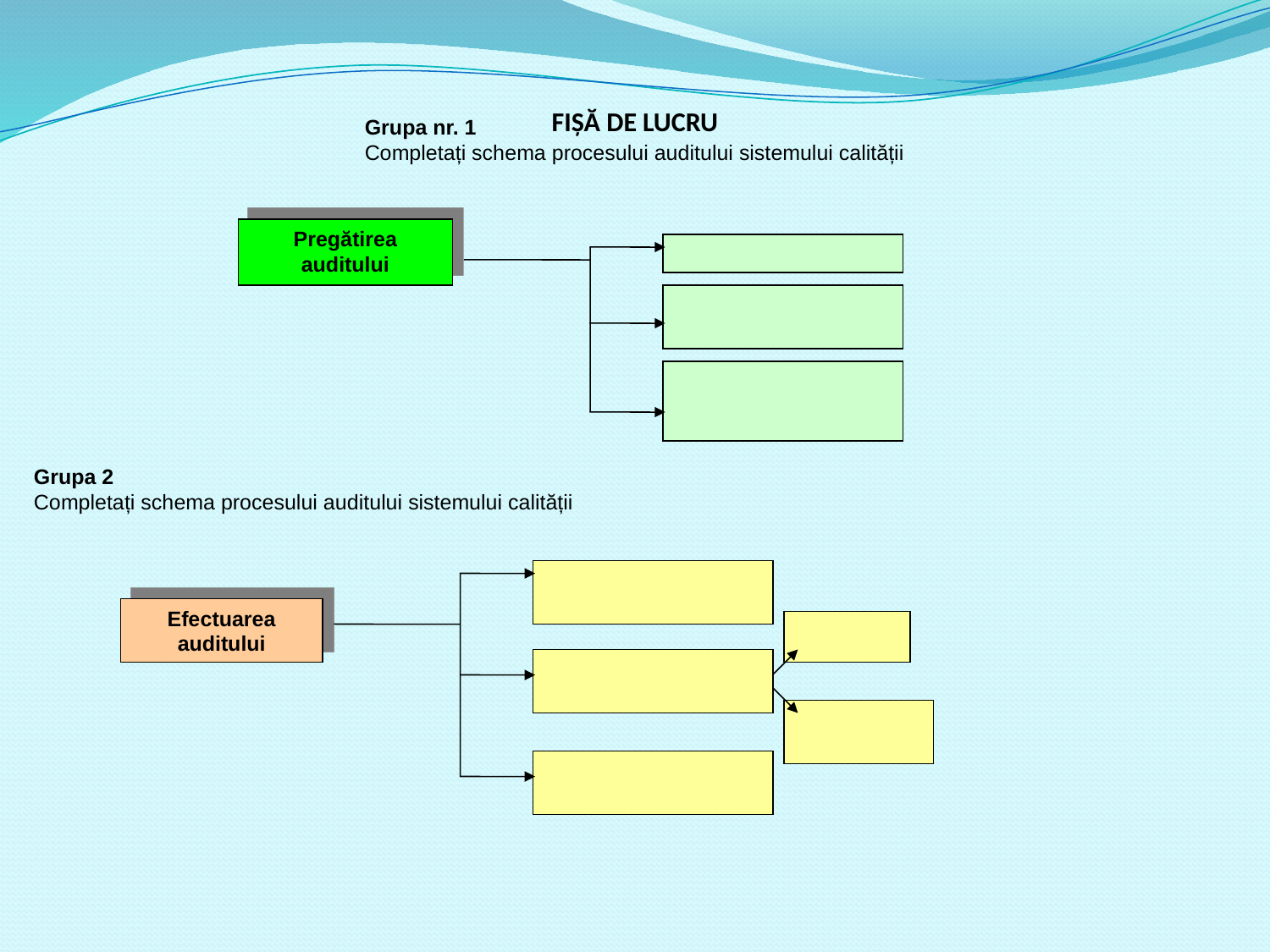

# FIŞĂ DE LUCRU
Grupa nr. 1
Completați schema procesului auditului sistemului calității

Pregătirea auditului

Grupa 2
Completați schema procesului auditului sistemului calității

Efectuarea auditului